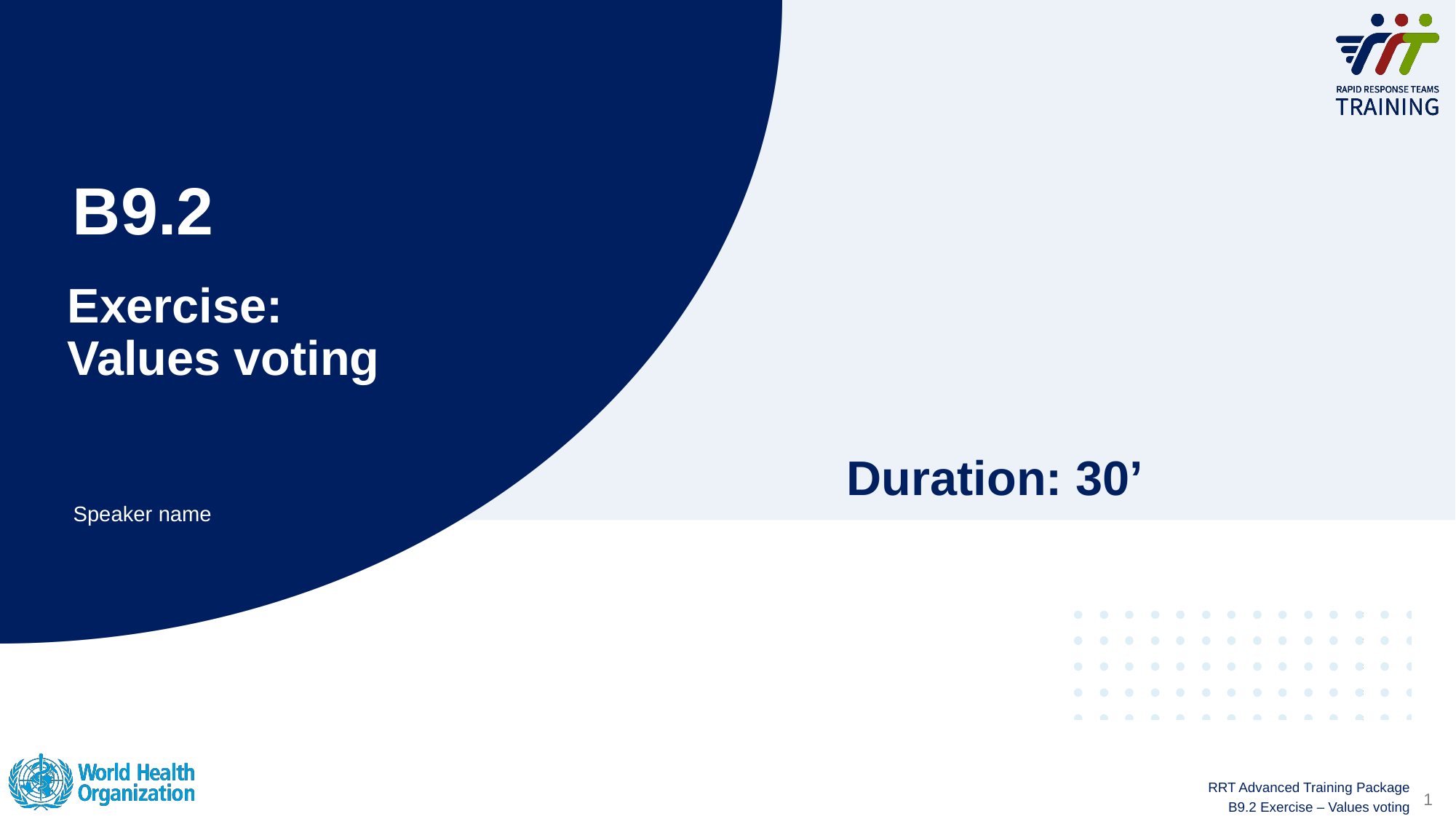

B9.2
# Exercise: Values voting
Duration: 30’
Speaker name